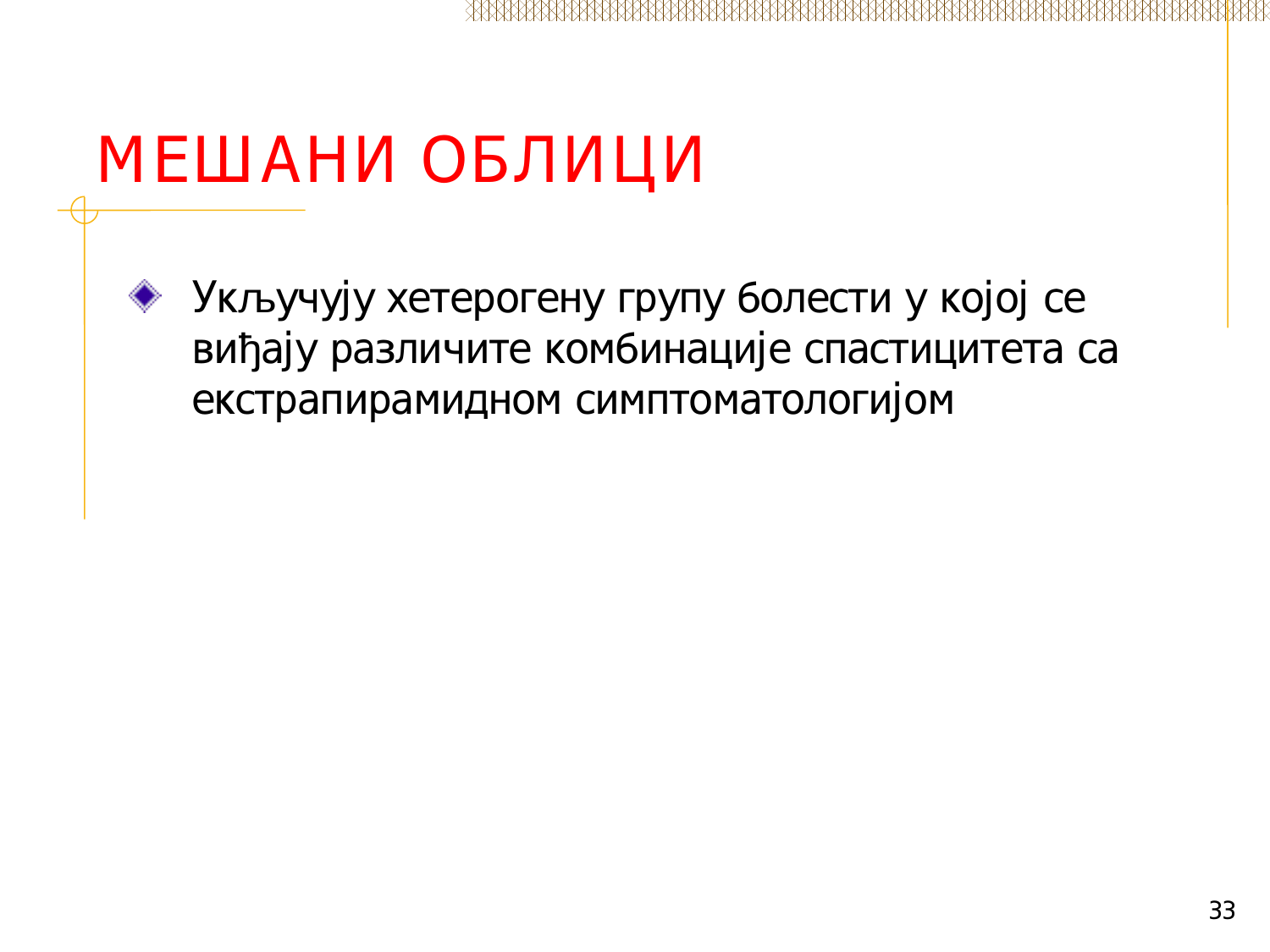

# МЕШАНИ ОБЛИЦИ
Укључују хетерогену групу болести у којој се виђају различите комбинације спастицитета са екстрапирамидном симптоматологијом

33